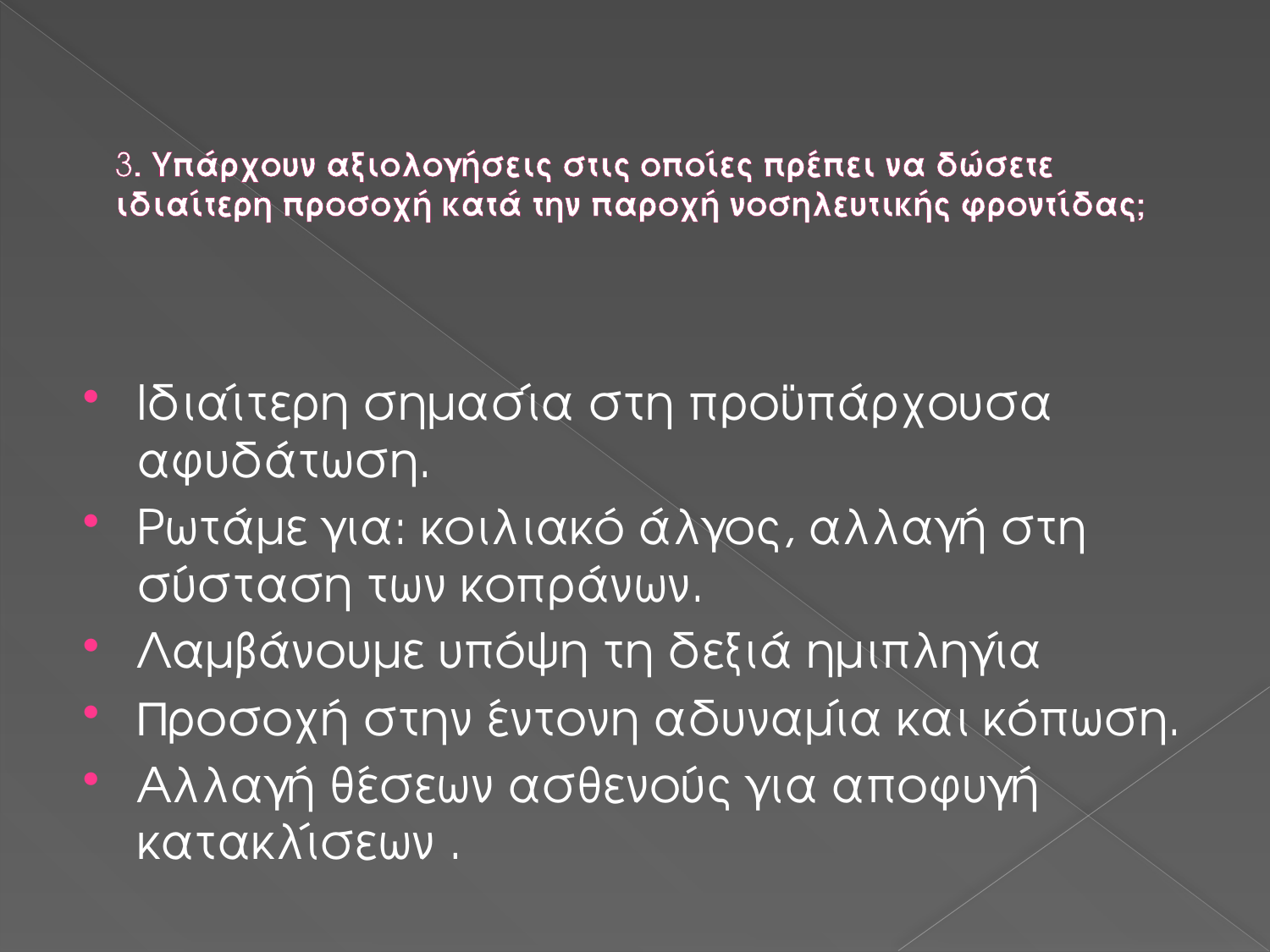

# 3. Υπάρχουν αξιολογήσεις στις οποίες πρέπει να δώσετε ιδιαίτερη προσοχή κατά την παροχή νοσηλευτικής φροντίδας;
Ιδιαίτερη σημασία στη προϋπάρχουσα αφυδάτωση.
Ρωτάμε για: κοιλιακό άλγος, αλλαγή στη σύσταση των κοπράνων.
Λαμβάνουμε υπόψη τη δεξιά ημιπληγία
Προσοχή στην έντονη αδυναμία και κόπωση.
Αλλαγή θέσεων ασθενούς για αποφυγή κατακλίσεων .